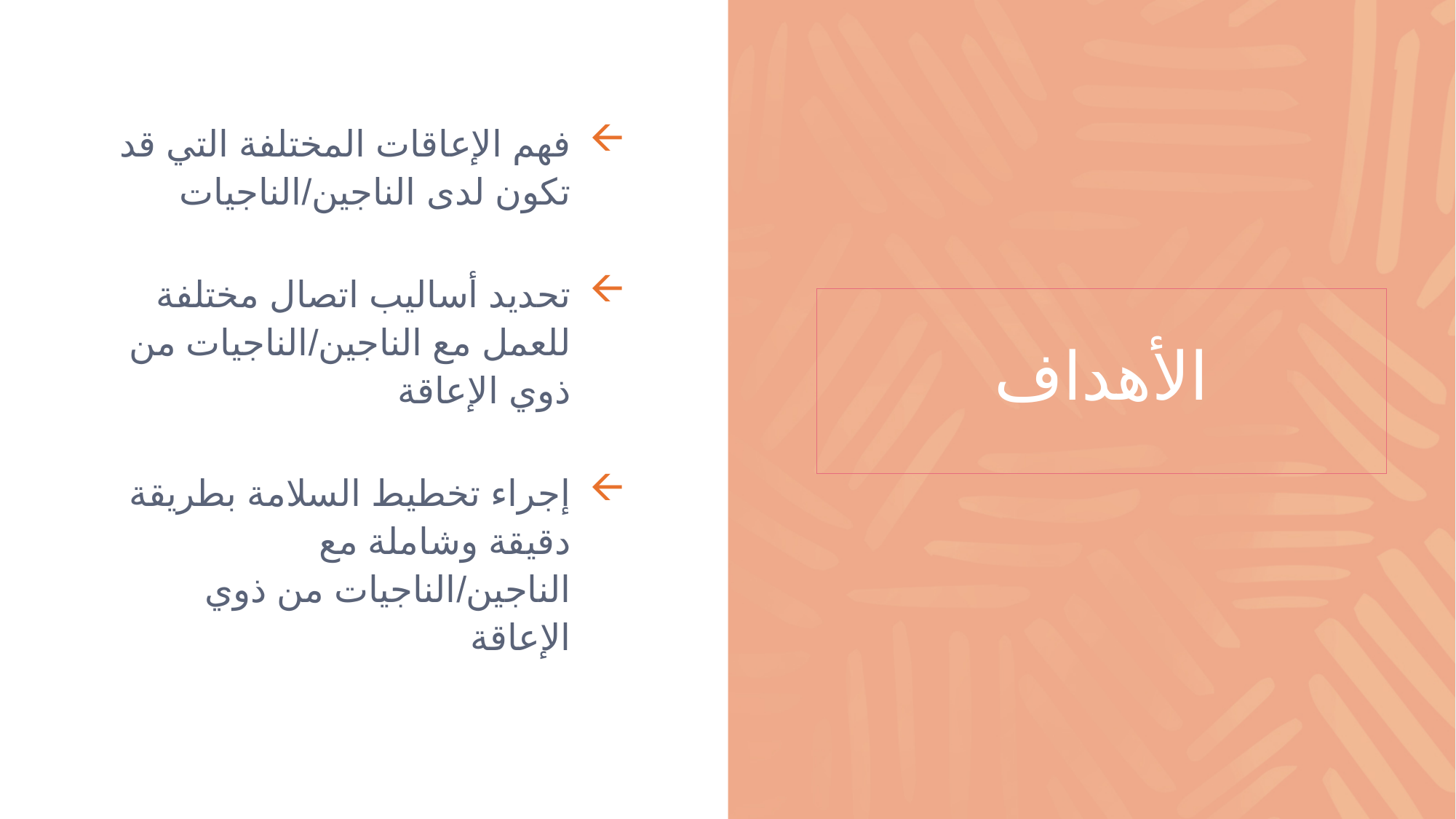

فهم الإعاقات المختلفة التي قد تكون لدى الناجين/الناجيات
تحديد أساليب اتصال مختلفة للعمل مع الناجين/الناجيات من ذوي الإعاقة
إجراء تخطيط السلامة بطريقة دقيقة وشاملة مع الناجين/الناجيات من ذوي الإعاقة

# الأهداف